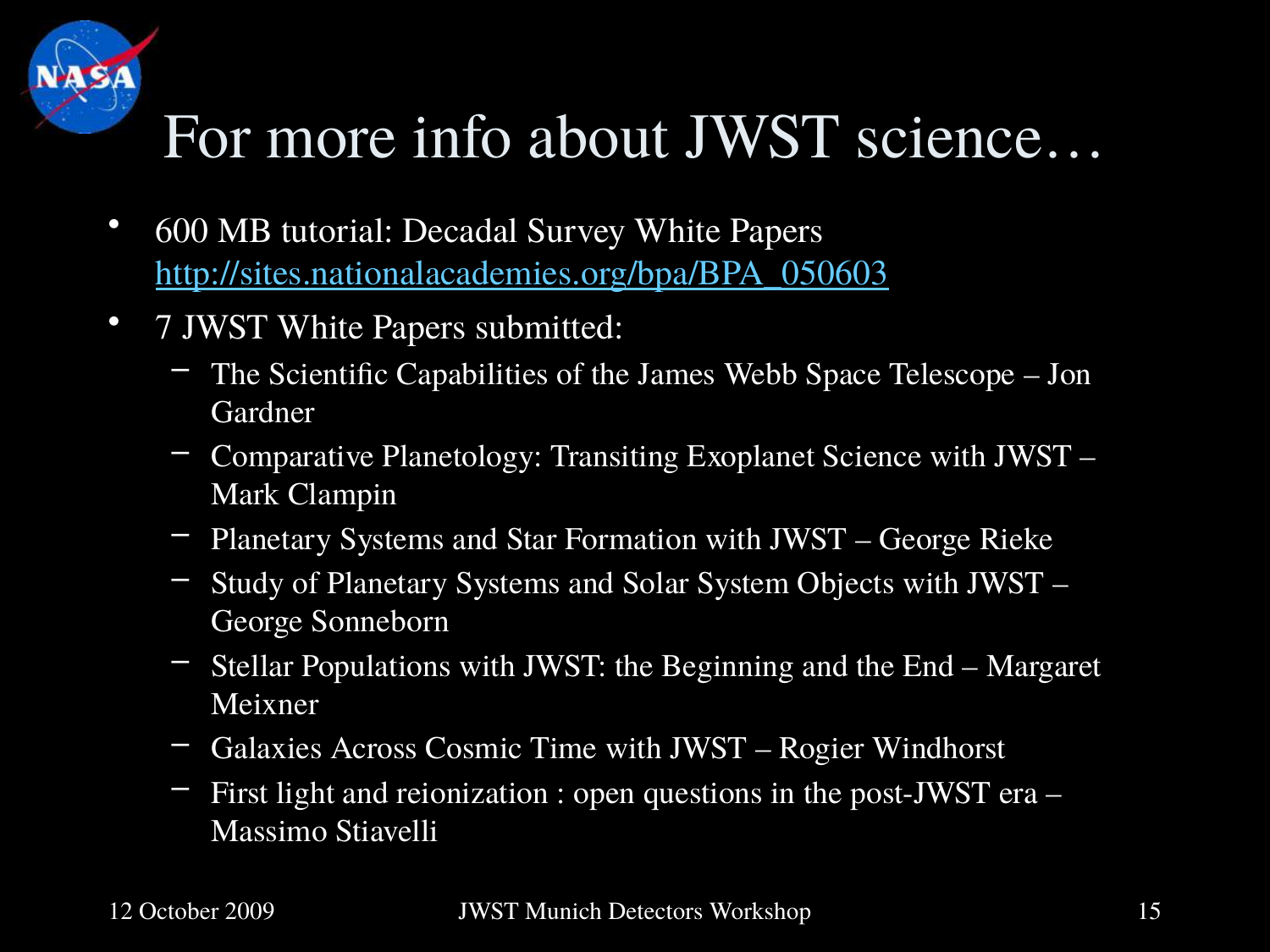

# For more info about JWST science…
600 MB tutorial: Decadal Survey White Papers http://sites.nationalacademies.org/bpa/BPA_050603
7 JWST White Papers submitted:
The Scientific Capabilities of the James Webb Space Telescope – Jon Gardner
Comparative Planetology: Transiting Exoplanet Science with JWST – Mark Clampin
Planetary Systems and Star Formation with JWST – George Rieke
Study of Planetary Systems and Solar System Objects with JWST – George Sonneborn
Stellar Populations with JWST: the Beginning and the End – Margaret Meixner
Galaxies Across Cosmic Time with JWST – Rogier Windhorst
First light and reionization : open questions in the post-JWST era – Massimo Stiavelli

12 October 2009
JWST Munich Detectors Workshop
15